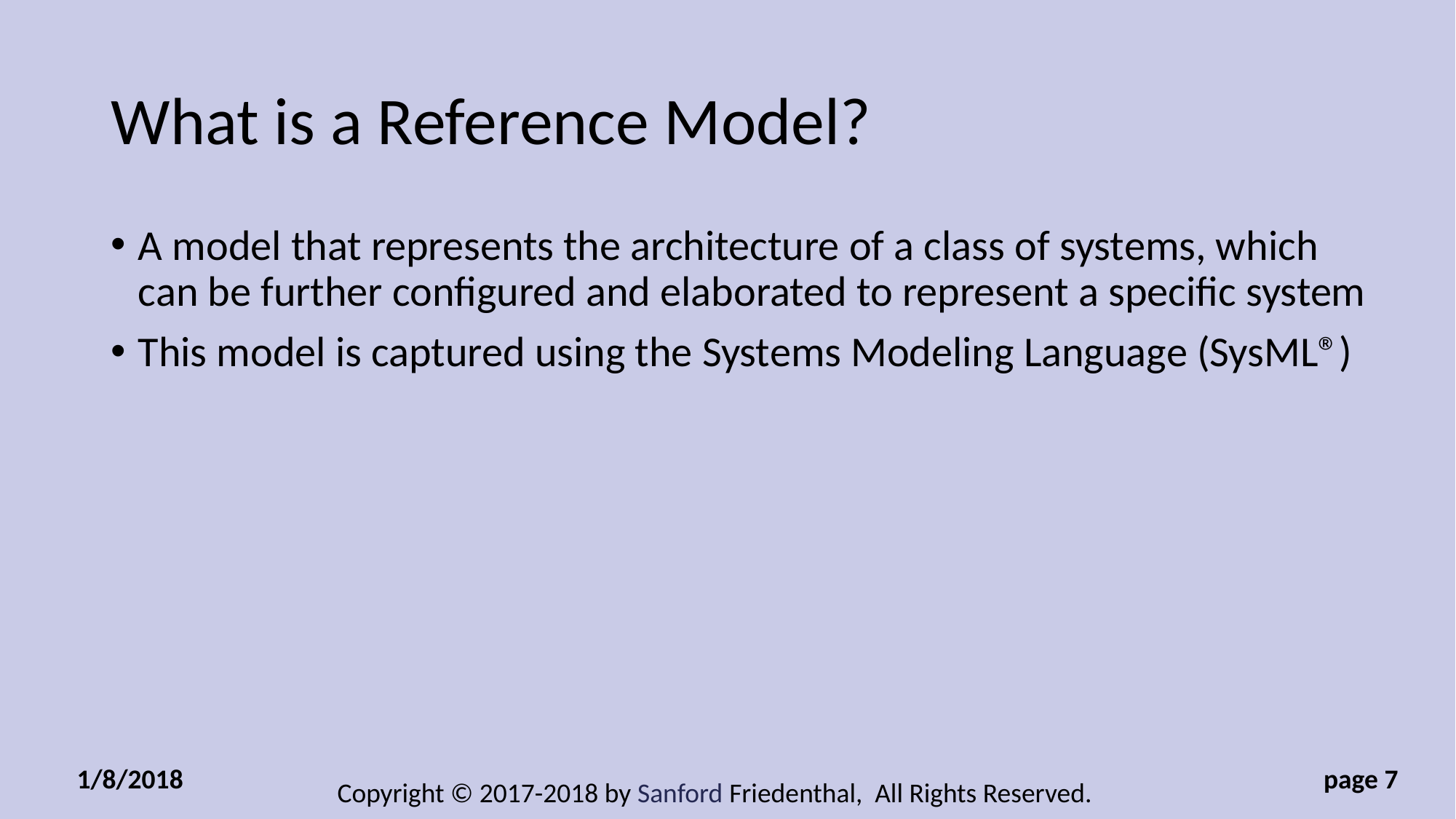

# What is a Reference Model?
A model that represents the architecture of a class of systems, which can be further configured and elaborated to represent a specific system
This model is captured using the Systems Modeling Language (SysML®)
1/8/2018
 page 7
Copyright © 2017-2018 by Sanford Friedenthal,  All Rights Reserved.